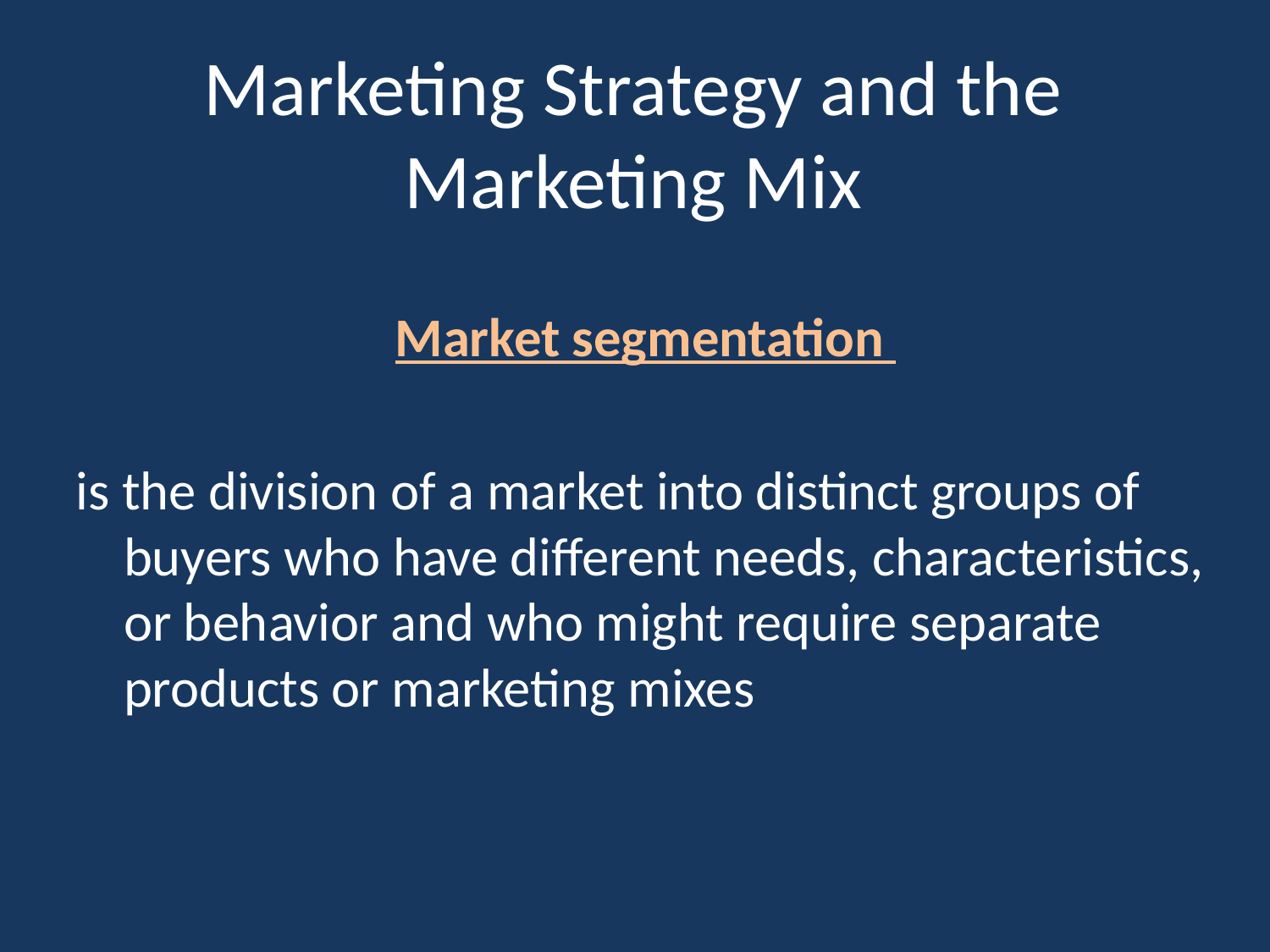

Marketing Strategy and the Marketing Mix
Market segmentation

is the division of a market into distinct groups of buyers who have different needs, characteristics, or behavior and who might require separate products or marketing mixes